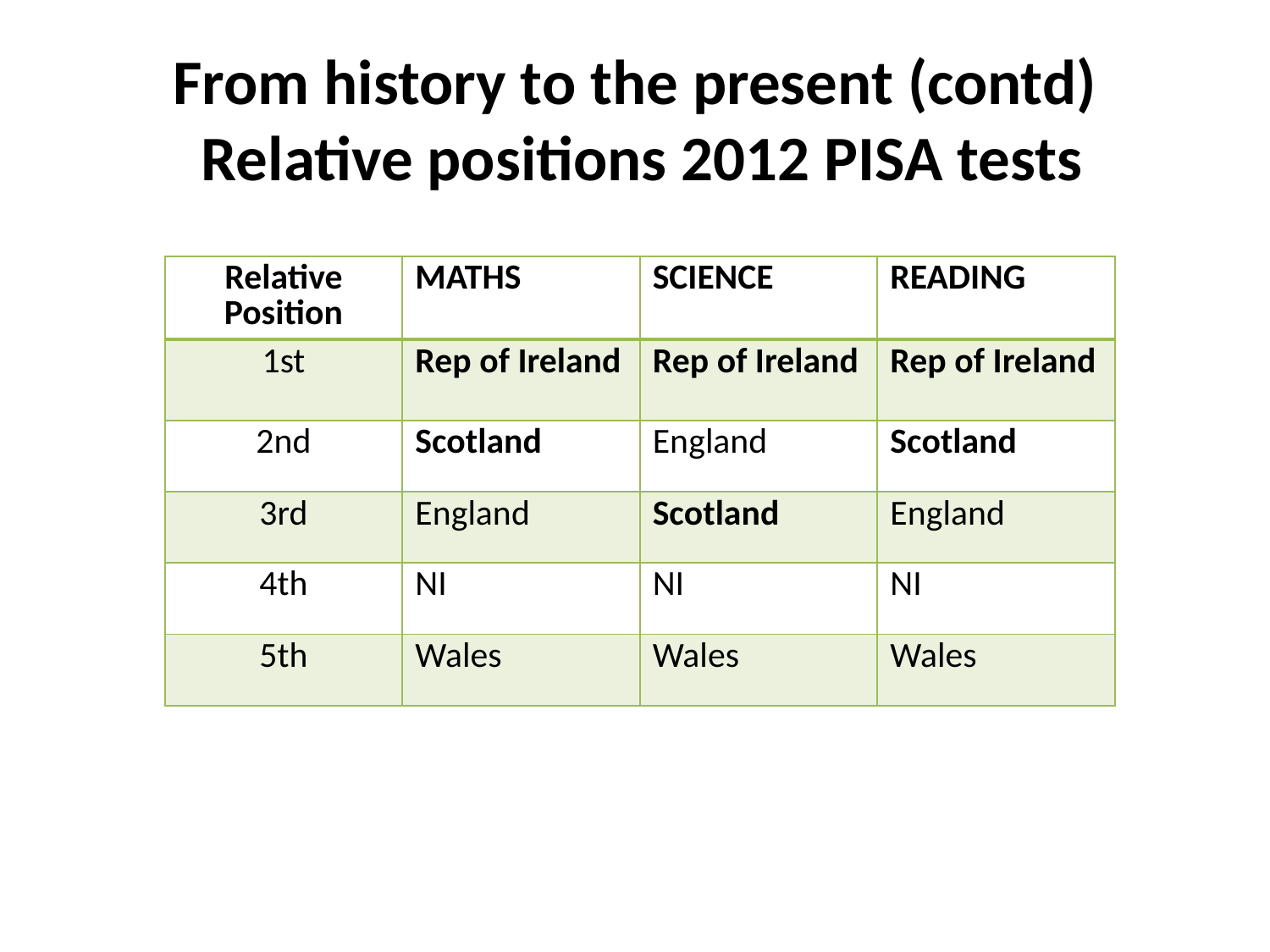

# From history to the present (contd) Relative positions 2012 PISA tests

| Relative Position | MATHS | SCIENCE | READING |
| --- | --- | --- | --- |
| 1st | Rep of Ireland | Rep of Ireland | Rep of Ireland |
| 2nd | Scotland | England | Scotland |
| 3rd | England | Scotland | England |
| 4th | NI | NI | NI |
| 5th | Wales | Wales | Wales |